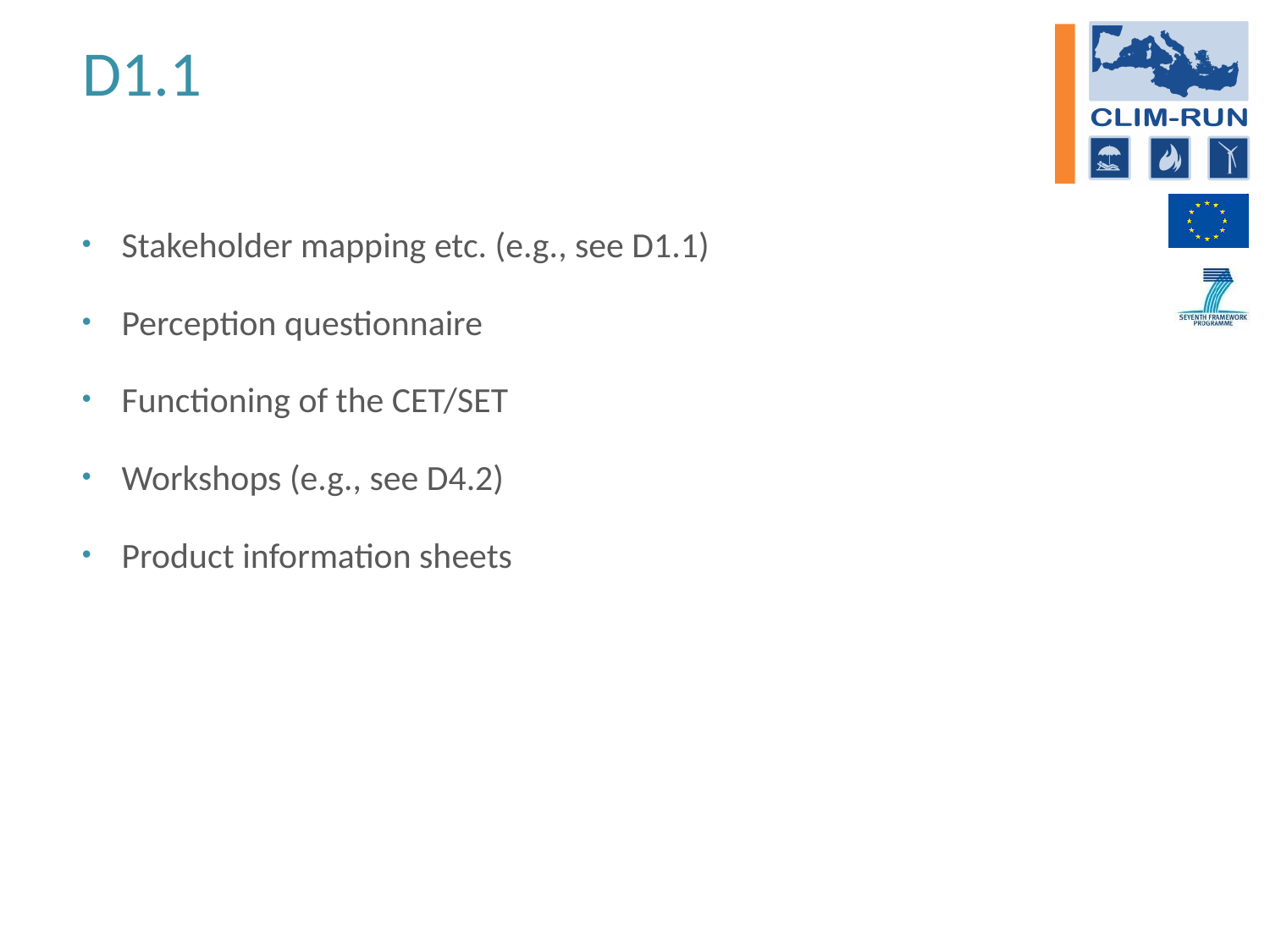

# D1.1
Stakeholder mapping etc. (e.g., see D1.1)
Perception questionnaire
Functioning of the CET/SET
Workshops (e.g., see D4.2)
Product information sheets